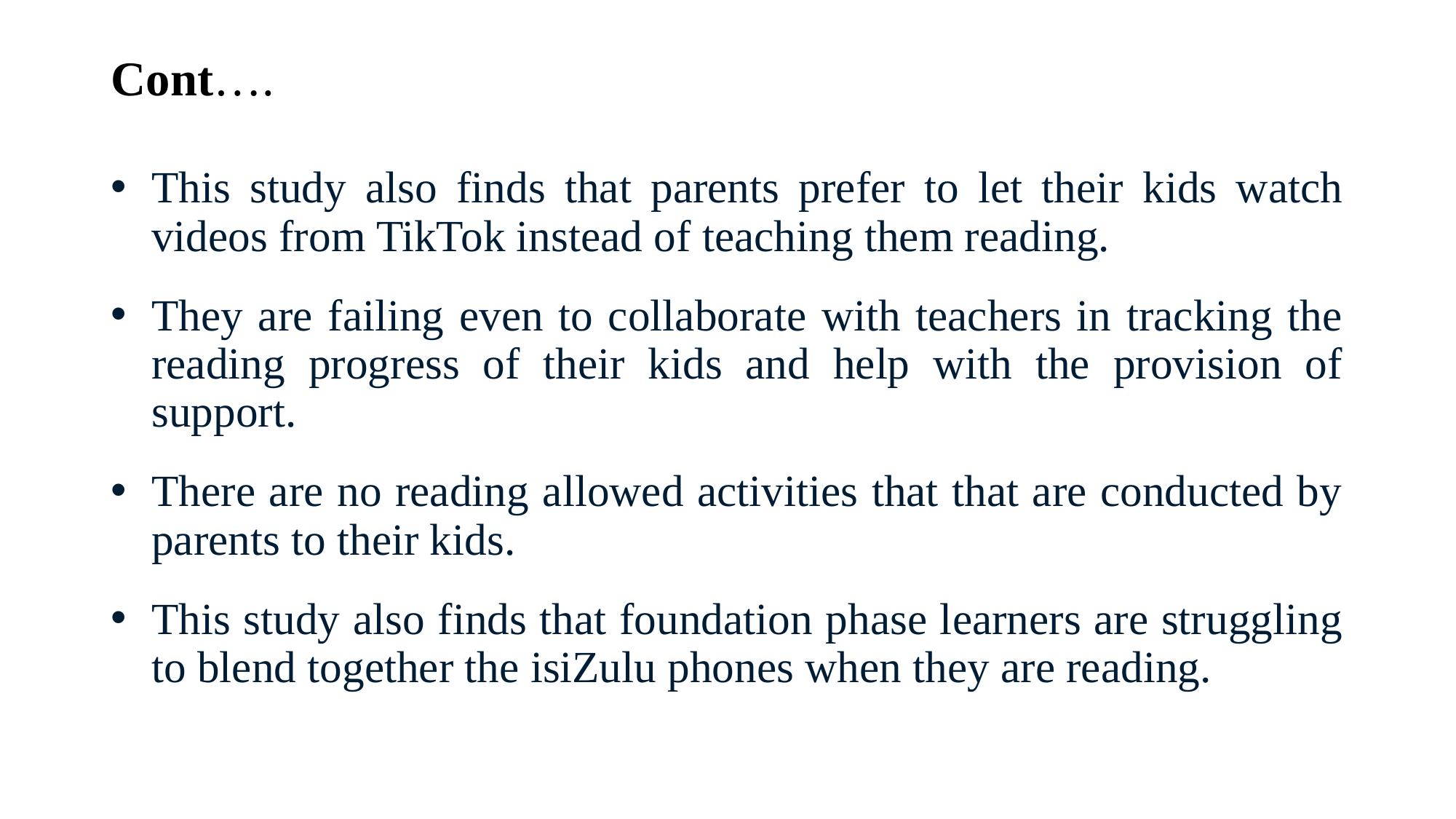

# Cont….
This study also finds that parents prefer to let their kids watch videos from TikTok instead of teaching them reading.
They are failing even to collaborate with teachers in tracking the reading progress of their kids and help with the provision of support.
There are no reading allowed activities that that are conducted by parents to their kids.
This study also finds that foundation phase learners are struggling to blend together the isiZulu phones when they are reading.